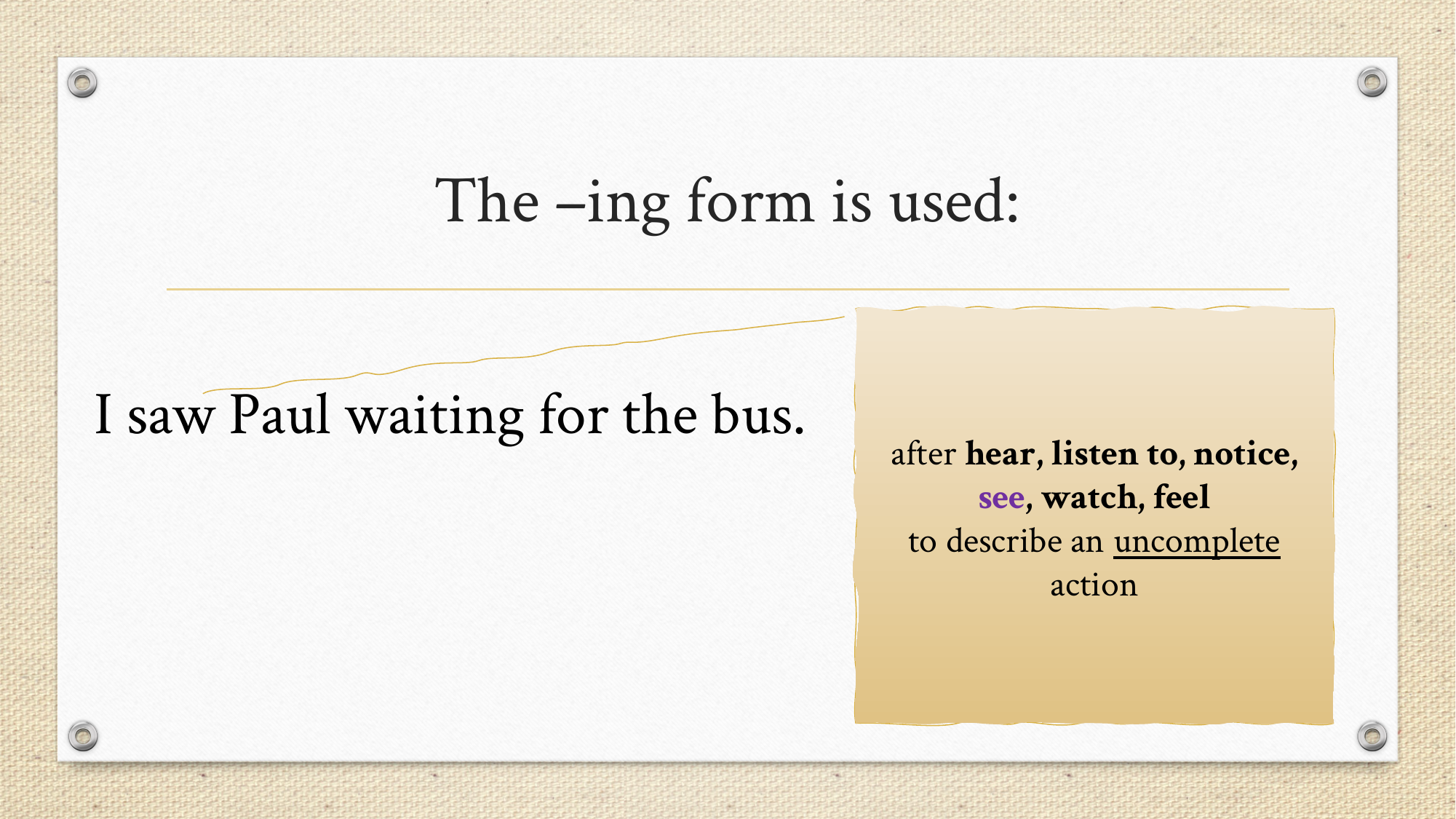

# The –ing form is used:
after hear, listen to, notice, see, watch, feel
to describe an uncomplete action
I saw Paul waiting for the bus.